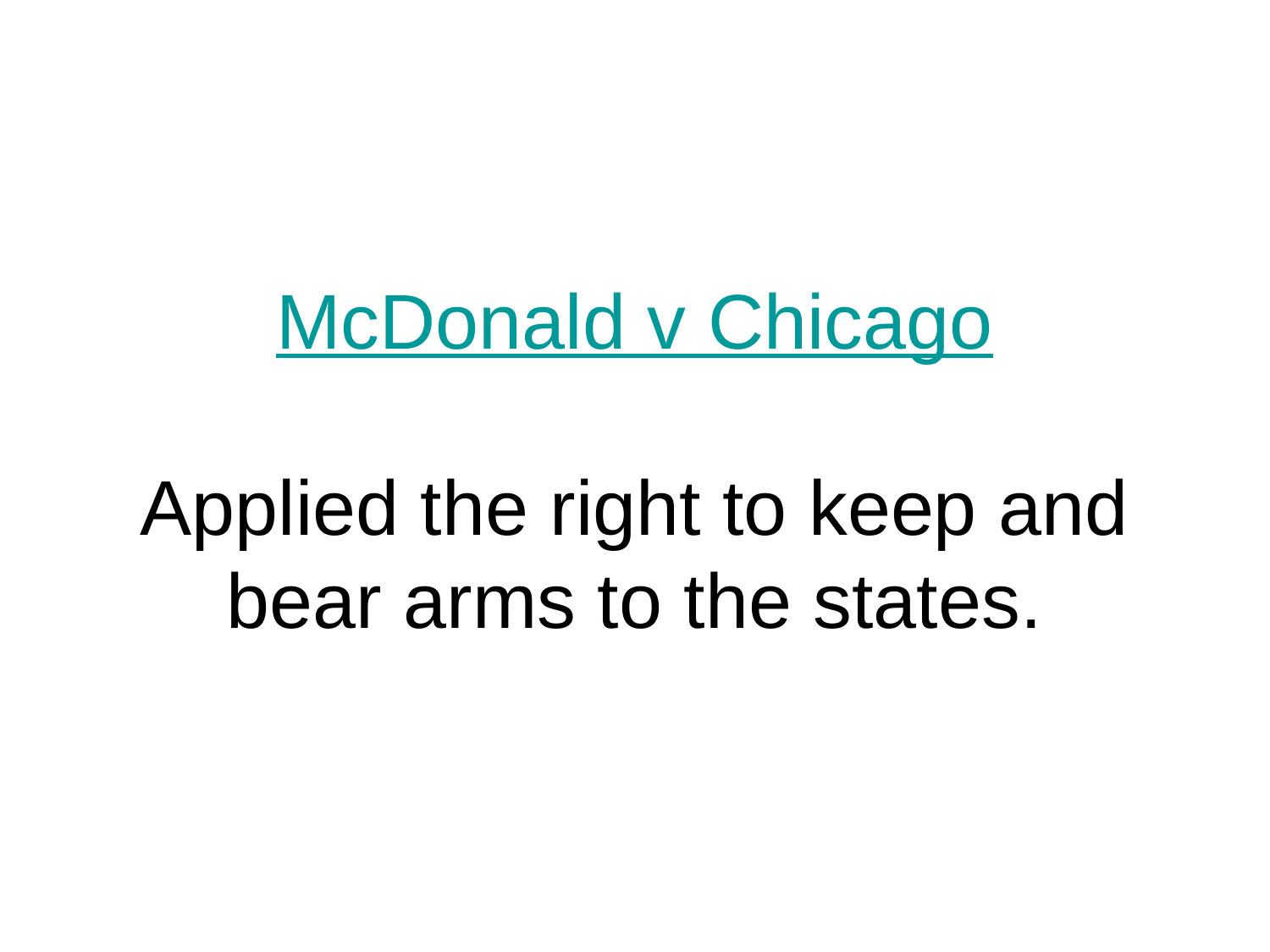

# McDonald v Chicago Applied the right to keep and bear arms to the states.